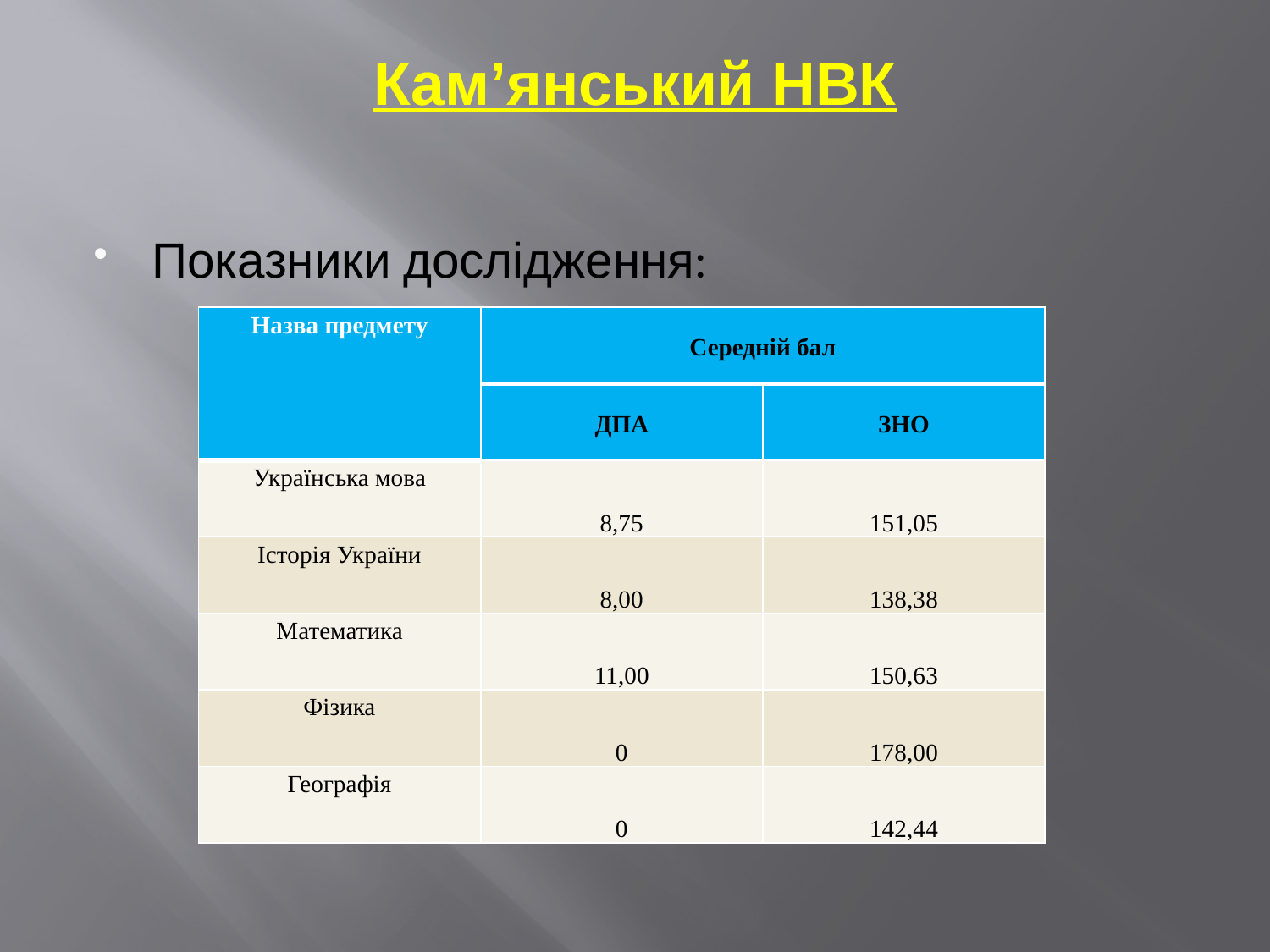

# Кам’янський НВК
Показники дослідження:

| Назва предмету | Середній бал |  |
| --- | --- | --- |
|  | ДПА | ЗНО |
| Українська мова | 8,75 | 151,05 |
| Історія України | 8,00 | 138,38 |
| Математика | 11,00 | 150,63 |
| Фізика | 0 | 178,00 |
| Географія | 0 | 142,44 |